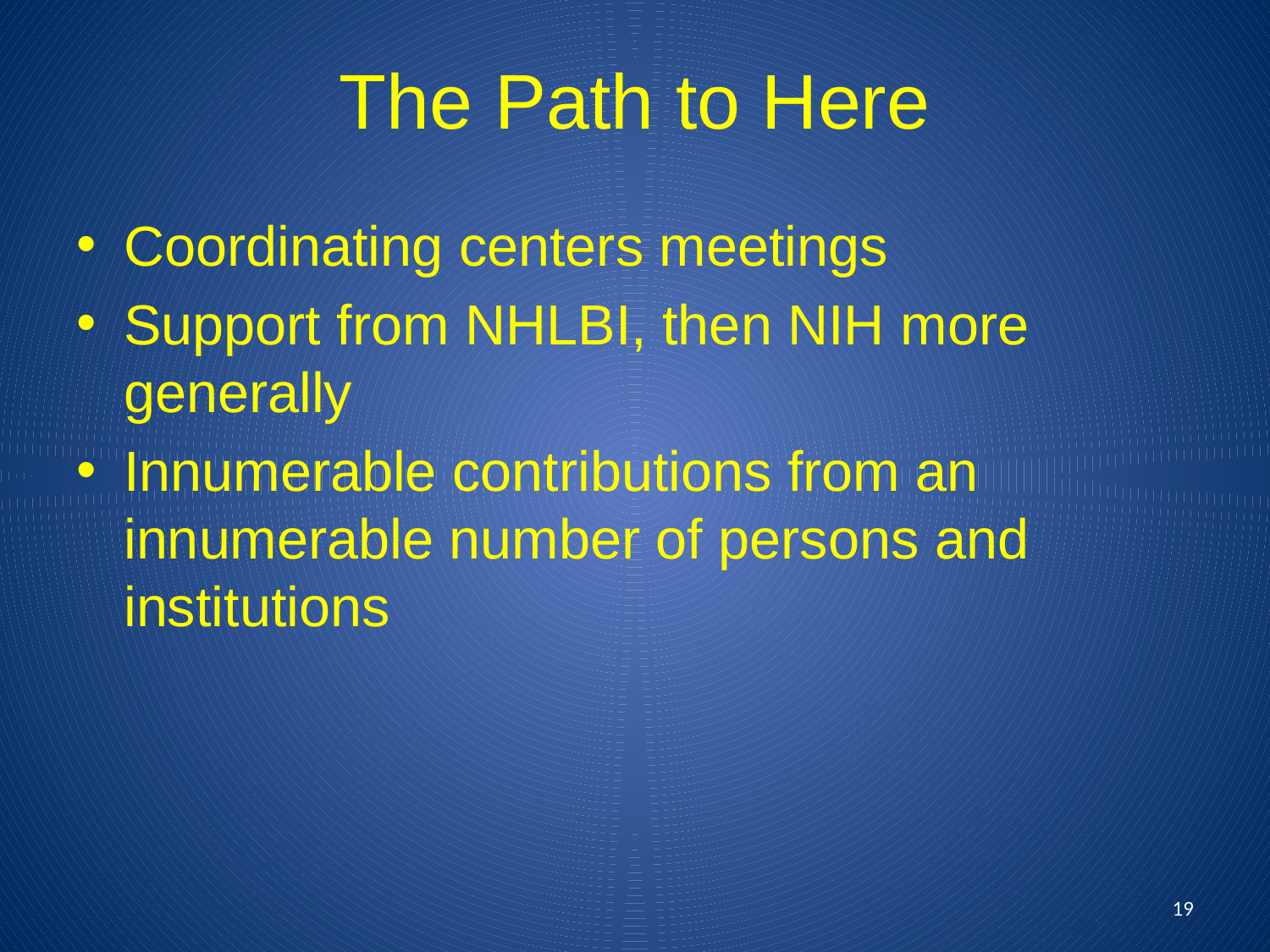

# The Path to Here
Coordinating centers meetings
Support from NHLBI, then NIH more generally
Innumerable contributions from an innumerable number of persons and institutions
19